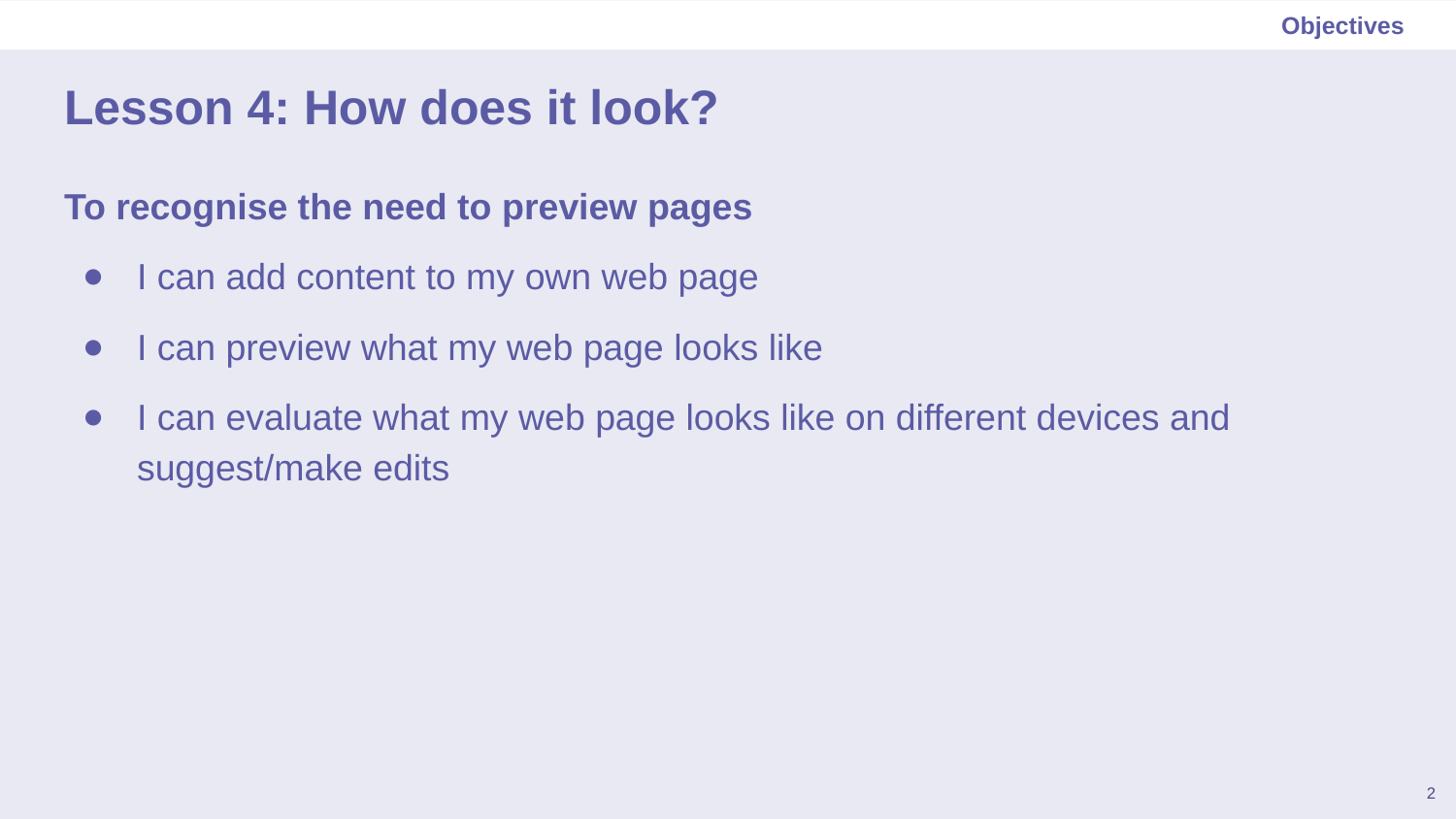

Objectives
# Lesson 4: How does it look?
To recognise the need to preview pages
I can add content to my own web page
I can preview what my web page looks like
I can evaluate what my web page looks like on different devices and suggest/make edits

2